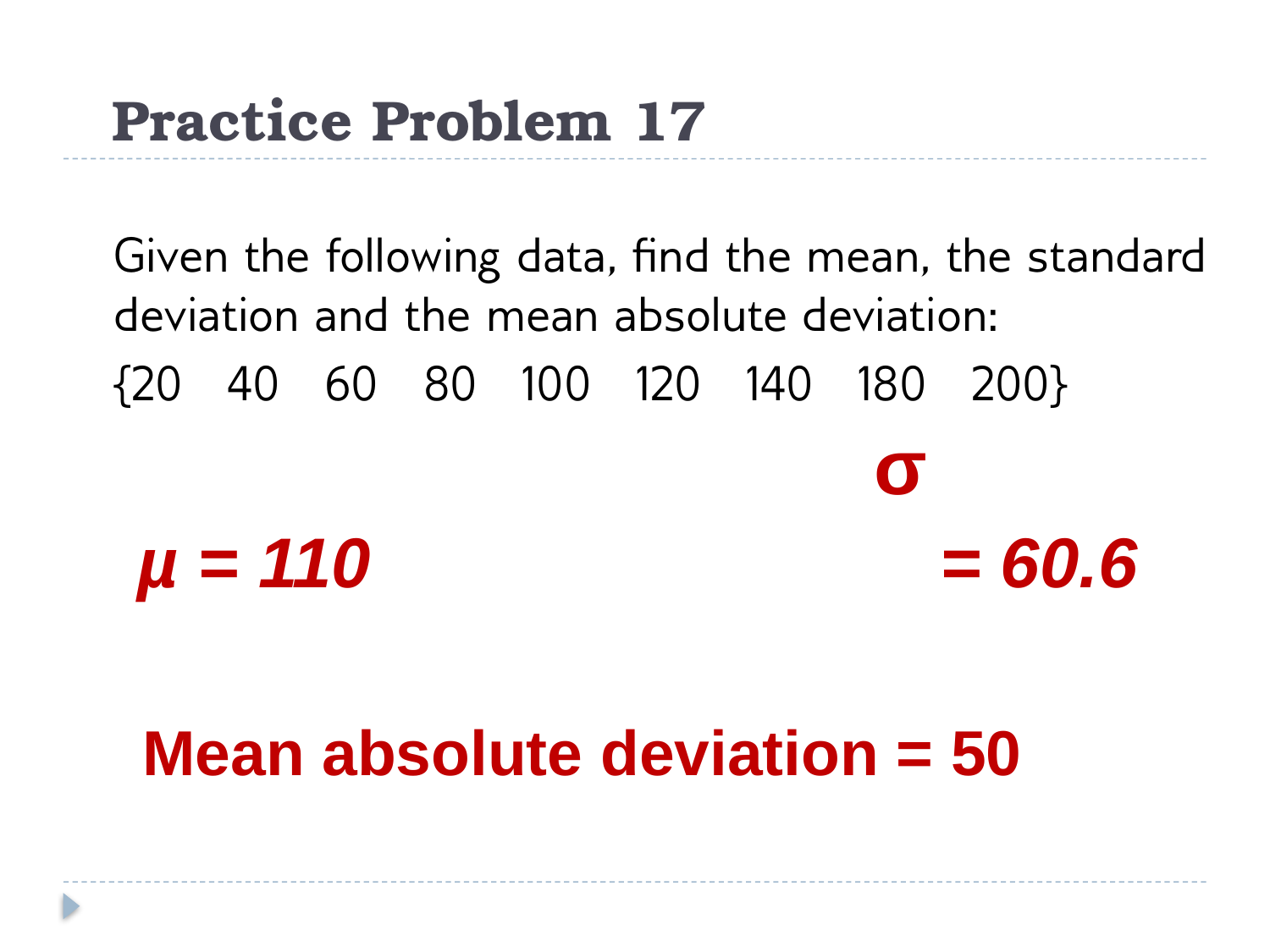

# Practice Problem 17
	Given the following data, find the mean, the standard deviation and the mean absolute deviation:
	{20   40   60   80   100   120   140   180   200}

 σ
µ = 110                             = 60.6
Mean absolute deviation = 50